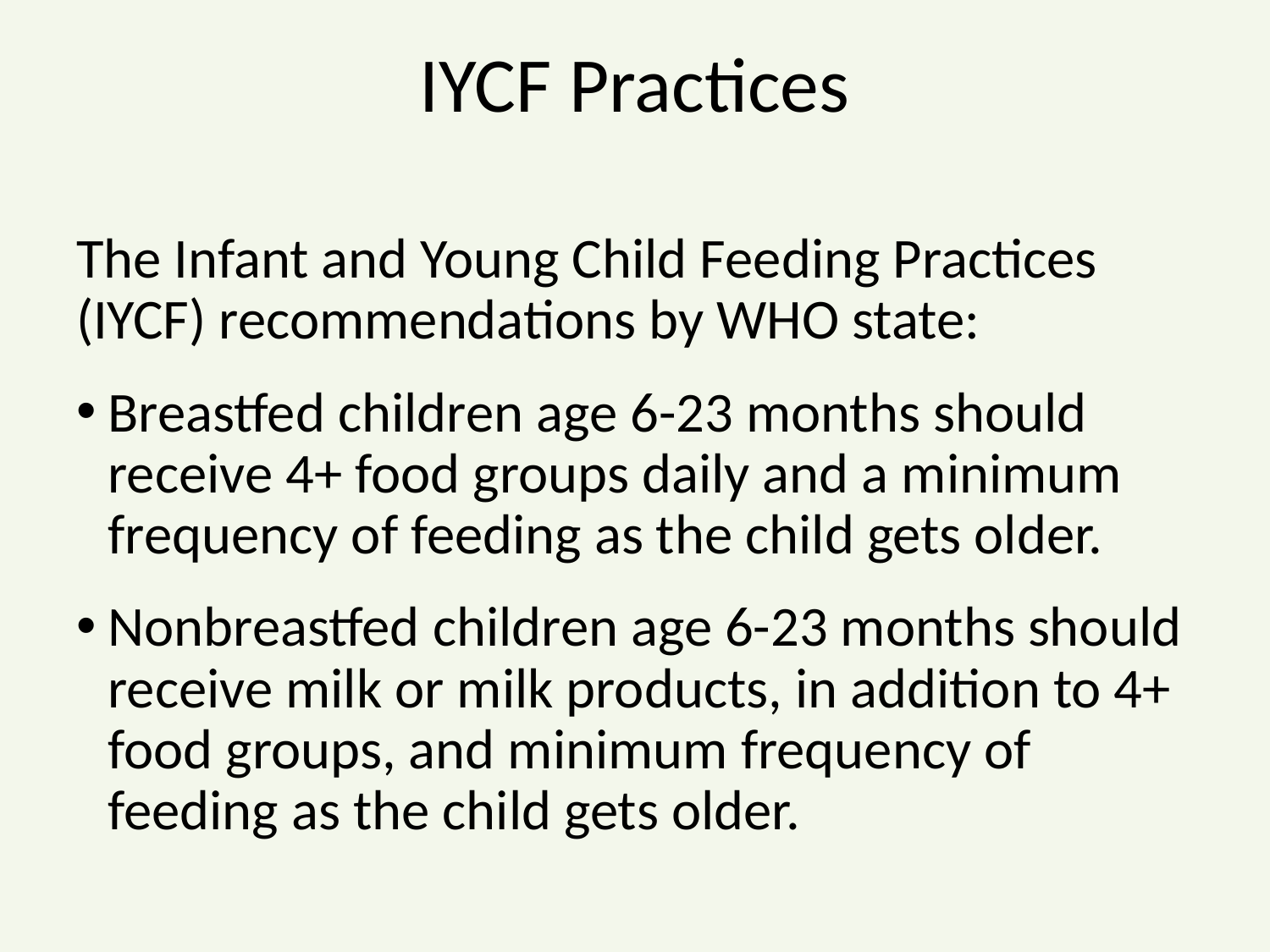

# IYCF Practices
The Infant and Young Child Feeding Practices (IYCF) recommendations by WHO state:
Breastfed children age 6-23 months should receive 4+ food groups daily and a minimum frequency of feeding as the child gets older.
Nonbreastfed children age 6-23 months should receive milk or milk products, in addition to 4+ food groups, and minimum frequency of feeding as the child gets older.